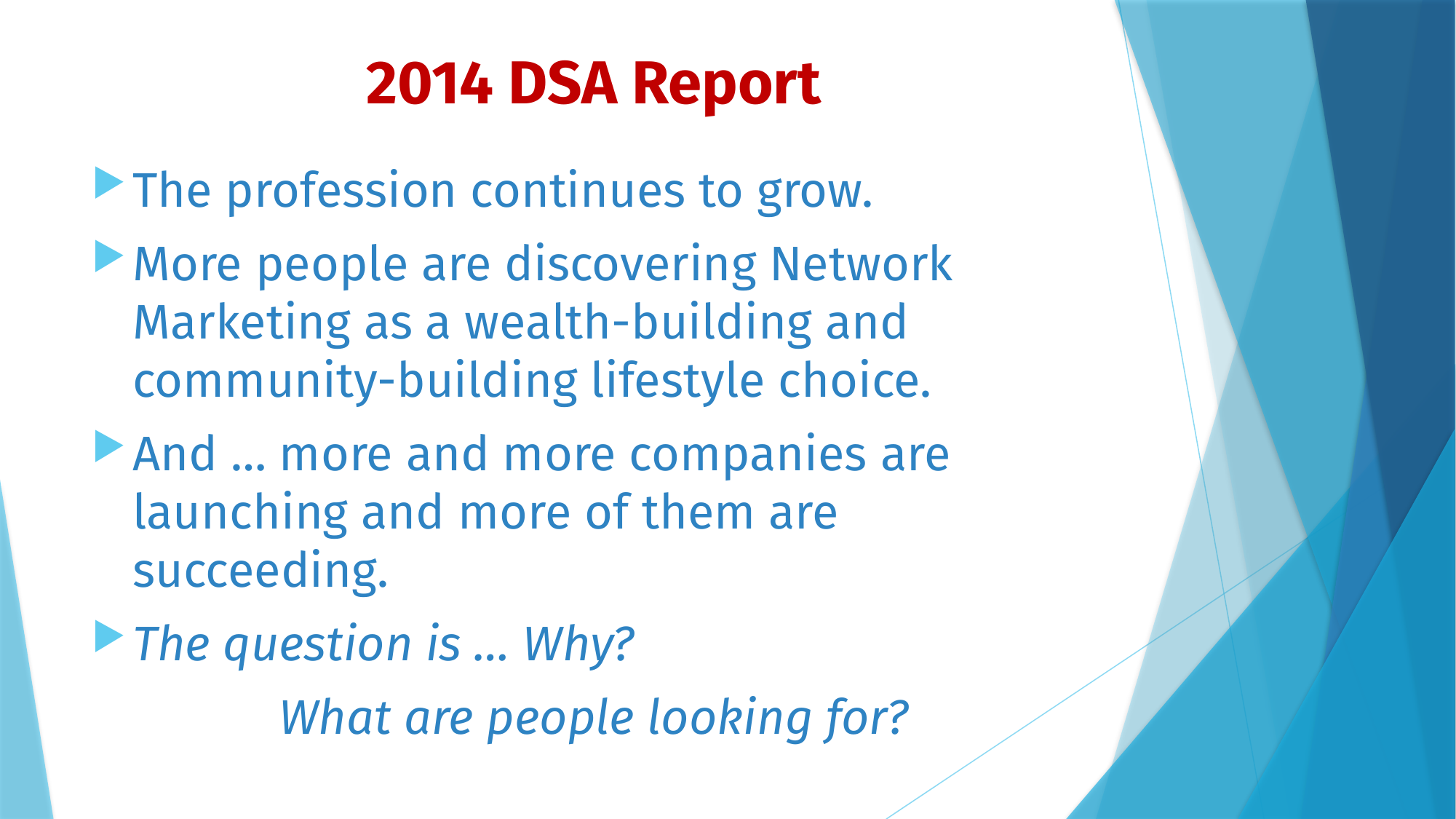

# 2014 DSA Report
The profession continues to grow.
More people are discovering Network Marketing as a wealth-building and community-building lifestyle choice.
And … more and more companies are launching and more of them are succeeding.
The question is … Why?
What are people looking for?